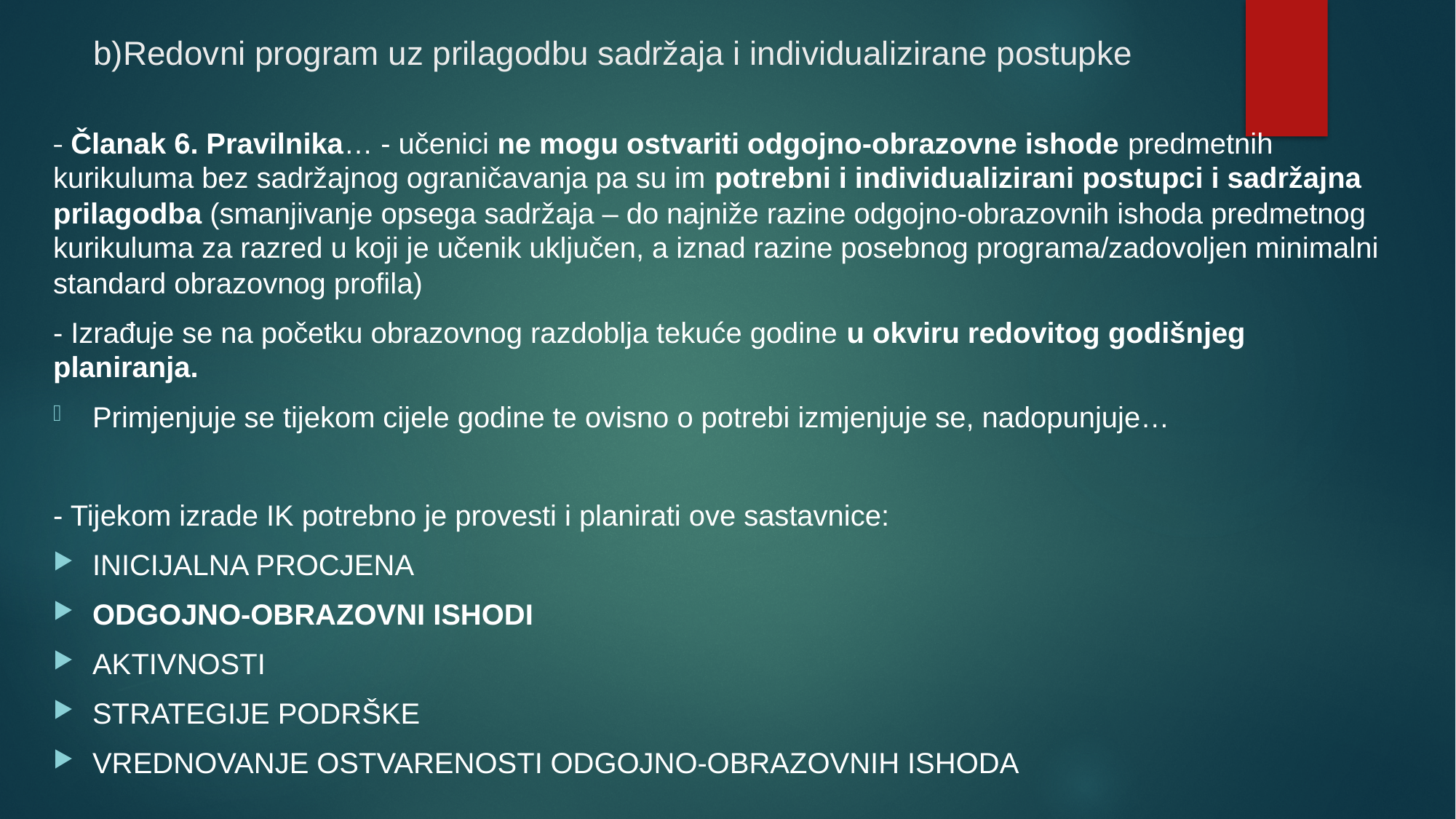

# b)Redovni program uz prilagodbu sadržaja i individualizirane postupke
- Članak 6. Pravilnika… - učenici ne mogu ostvariti odgojno-obrazovne ishode predmetnih kurikuluma bez sadržajnog ograničavanja pa su im potrebni i individualizirani postupci i sadržajna prilagodba (smanjivanje opsega sadržaja – do najniže razine odgojno-obrazovnih ishoda predmetnog kurikuluma za razred u koji je učenik uključen, a iznad razine posebnog programa/zadovoljen minimalni standard obrazovnog profila)
- Izrađuje se na početku obrazovnog razdoblja tekuće godine u okviru redovitog godišnjeg planiranja.
Primjenjuje se tijekom cijele godine te ovisno o potrebi izmjenjuje se, nadopunjuje…

- Tijekom izrade IK potrebno je provesti i planirati ove sastavnice:
INICIJALNA PROCJENA
ODGOJNO-OBRAZOVNI ISHODI
AKTIVNOSTI
STRATEGIJE PODRŠKE
VREDNOVANJE OSTVARENOSTI ODGOJNO-OBRAZOVNIH ISHODA